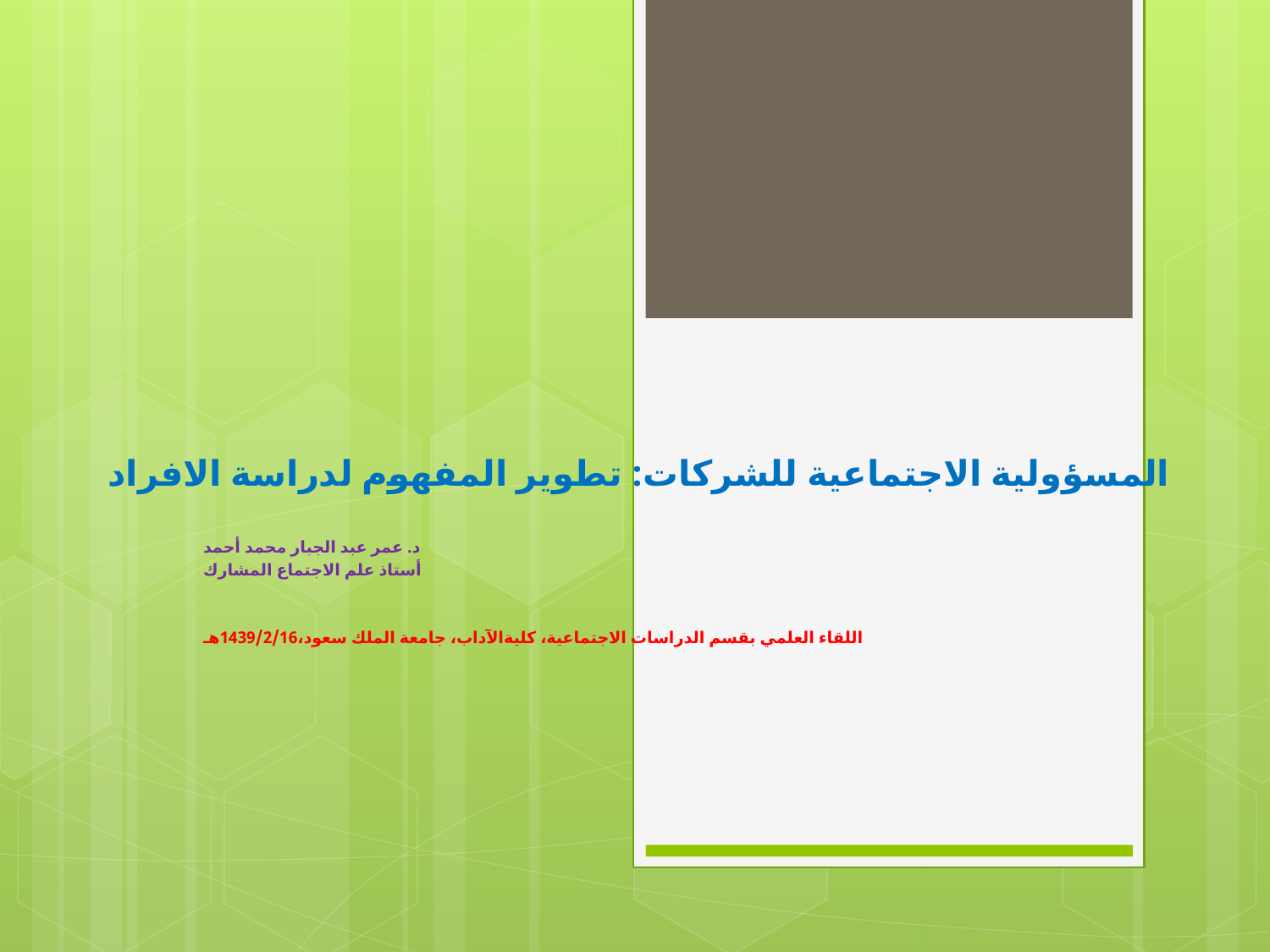

# المسؤولية الاجتماعية للشركات: تطوير المفهوم لدراسة الافراد

د. عمر عبد الجبار محمد أحمد
أستاذ علم الاجتماع المشارك

اللقاء العلمي بقسم الدراسات الاجتماعية، كليةالآداب، جامعة الملك سعود،1439/2/16هـ